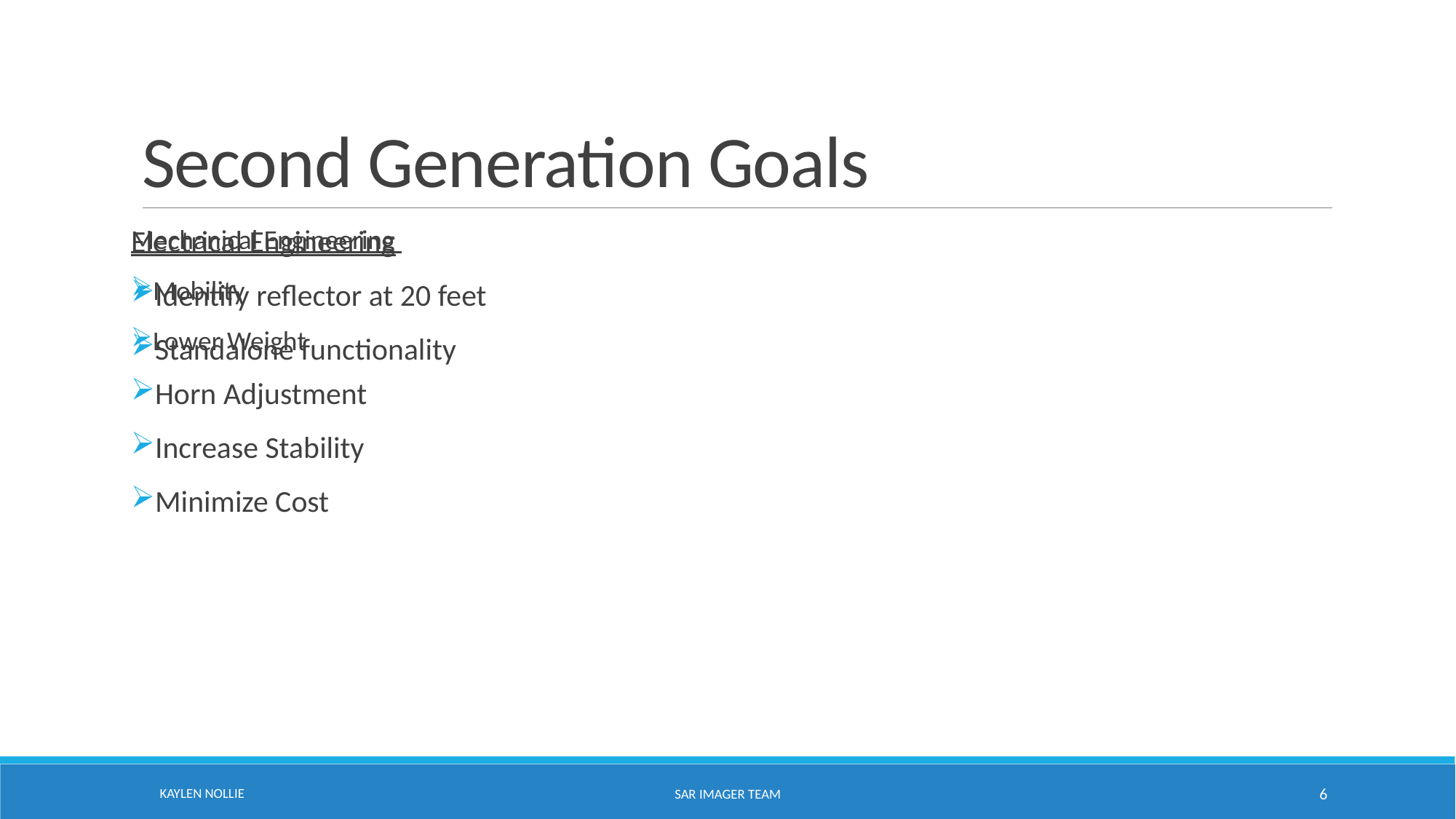

# Second Generation Goals
Mechanical Engineering
Mobility
Lower Weight
Horn Adjustment
Increase Stability
Minimize Cost

Electrical Engineering
Identify reflector at 20 feet
Standalone functionality
KAYLEN NOLLIE
SAR Imager Team
6